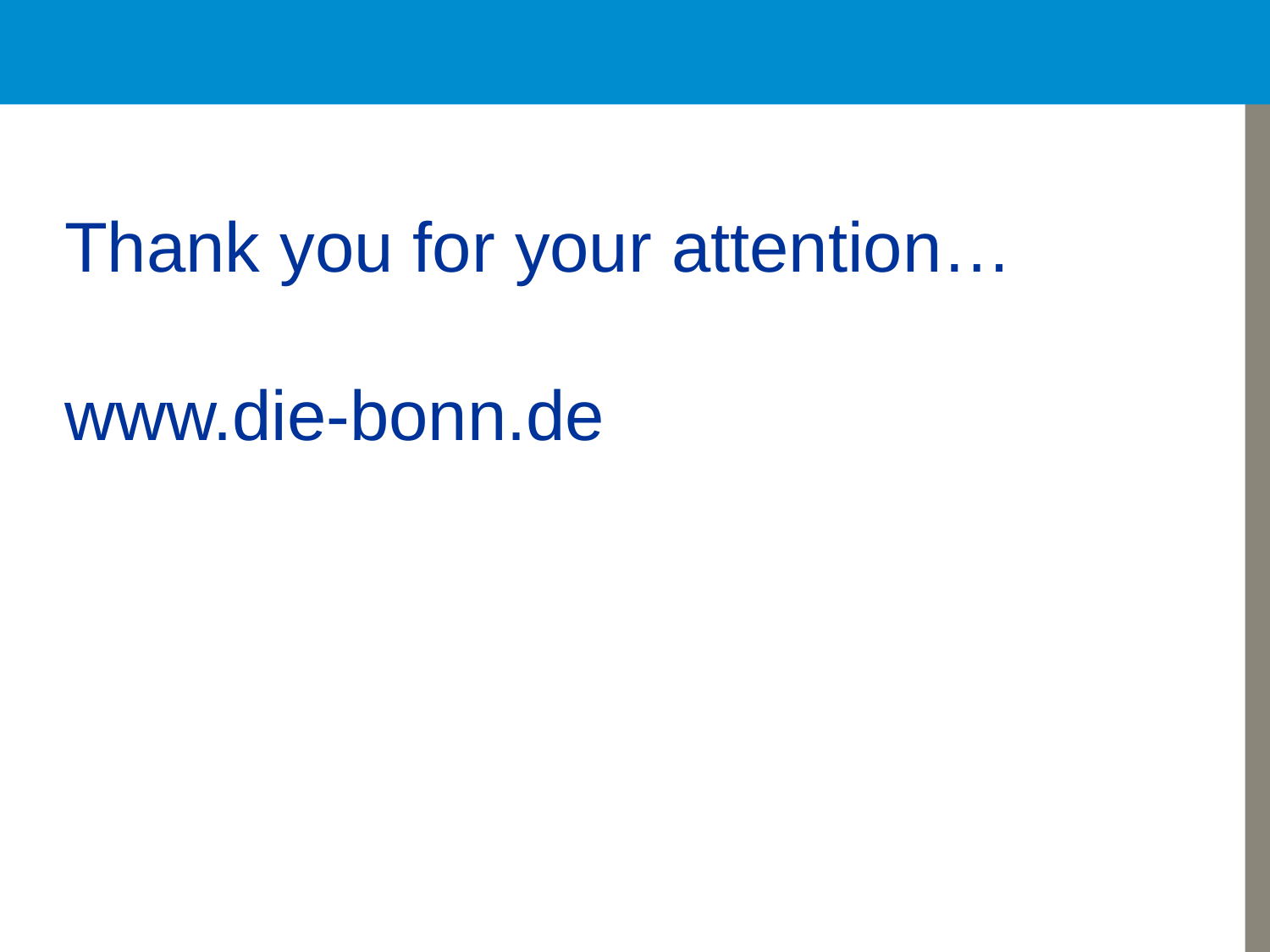

Thank you for your attention…

www.die-bonn.de

Wie Bildungsforschung nützlich werden kann